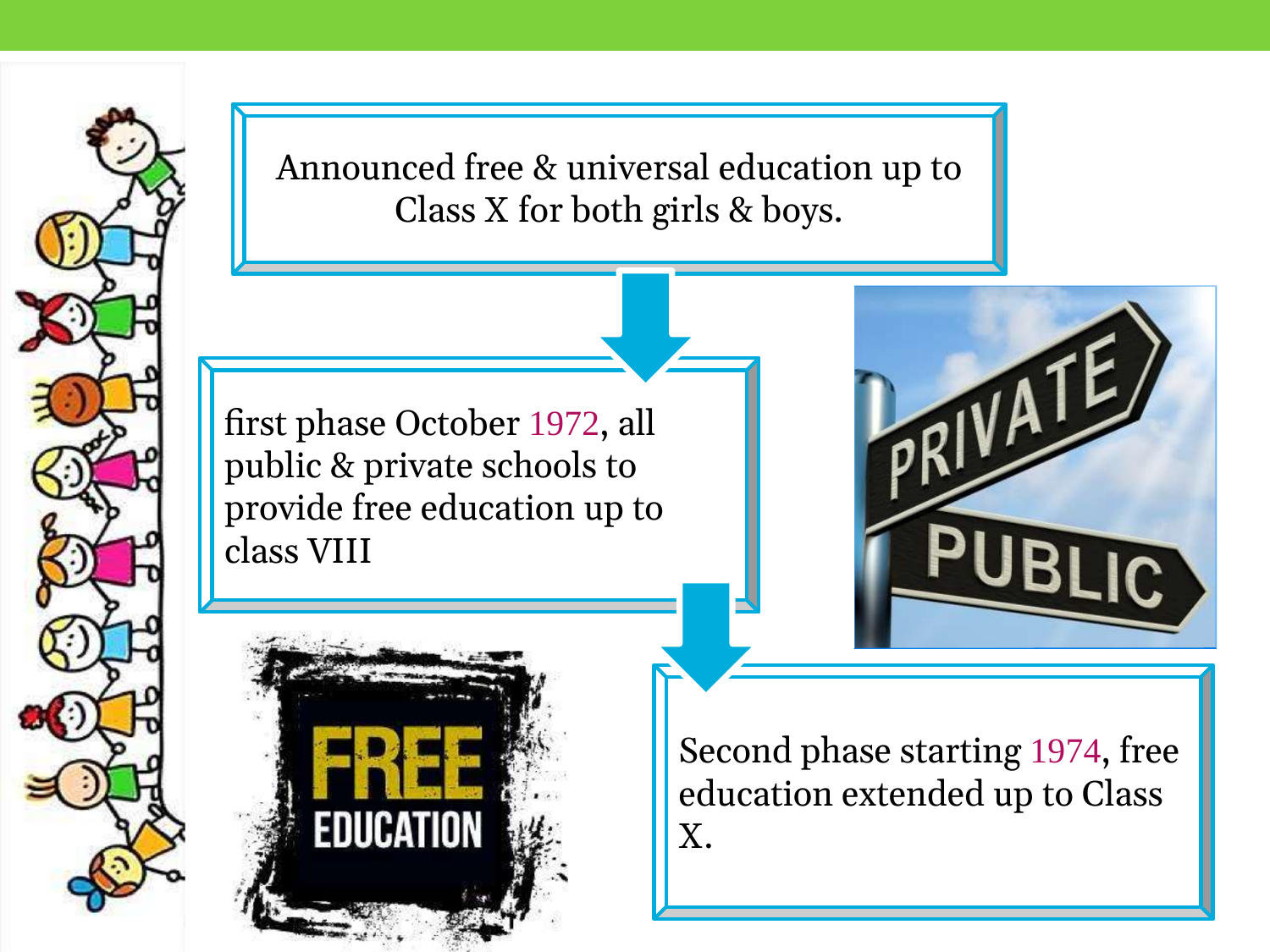

Announced free & universal education up to
Class X for both girls & boys.

first phase October 1972, all
public & private schools to
provide free education up to
class VIII

Second phase starting 1974, free
education extended up to Class
X.